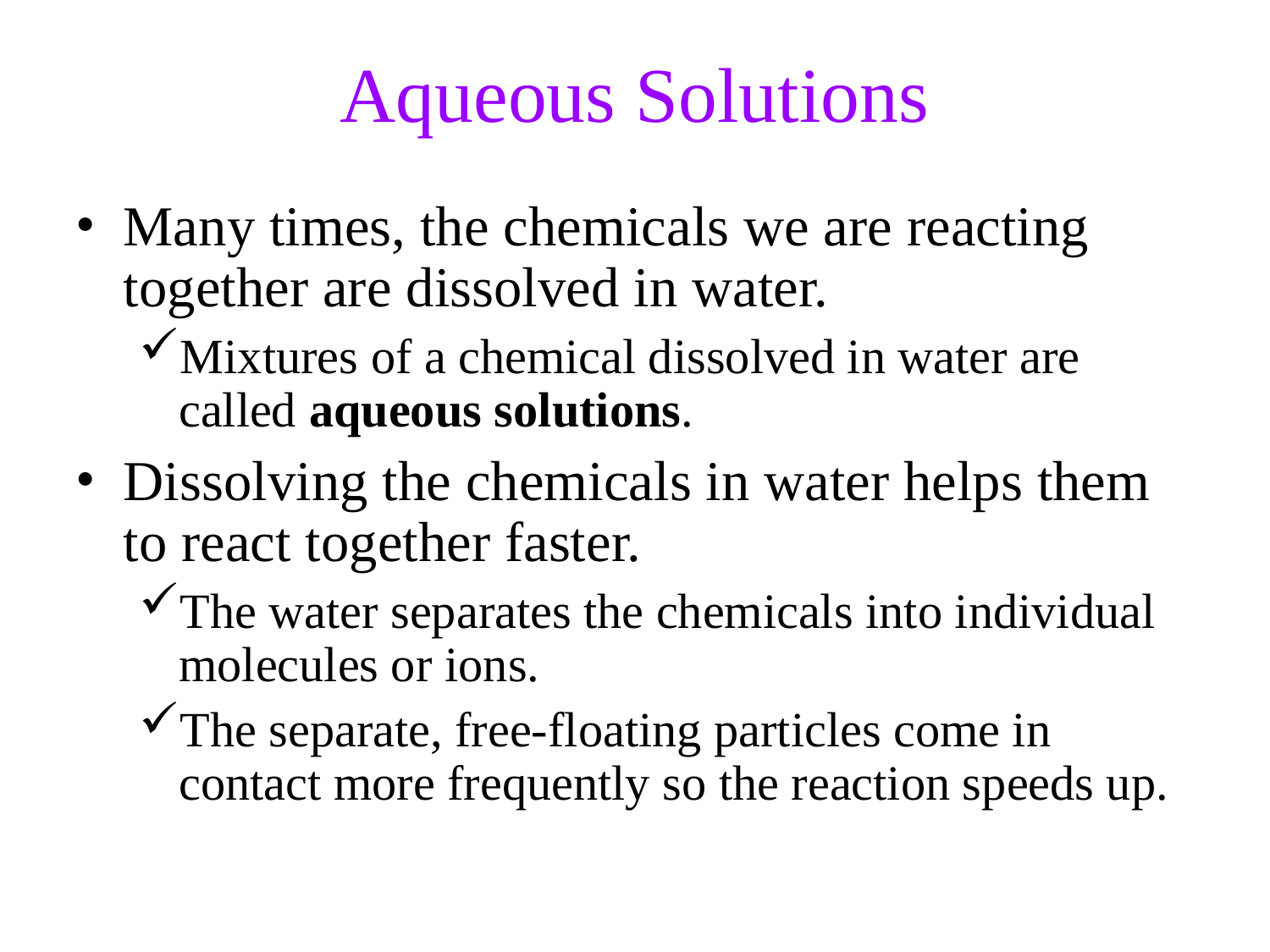

Aqueous Solutions
Many times, the chemicals we are reacting together are dissolved in water.
Mixtures of a chemical dissolved in water are called aqueous solutions.
Dissolving the chemicals in water helps them to react together faster.
The water separates the chemicals into individual molecules or ions.
The separate, free-floating particles come in contact more frequently so the reaction speeds up.